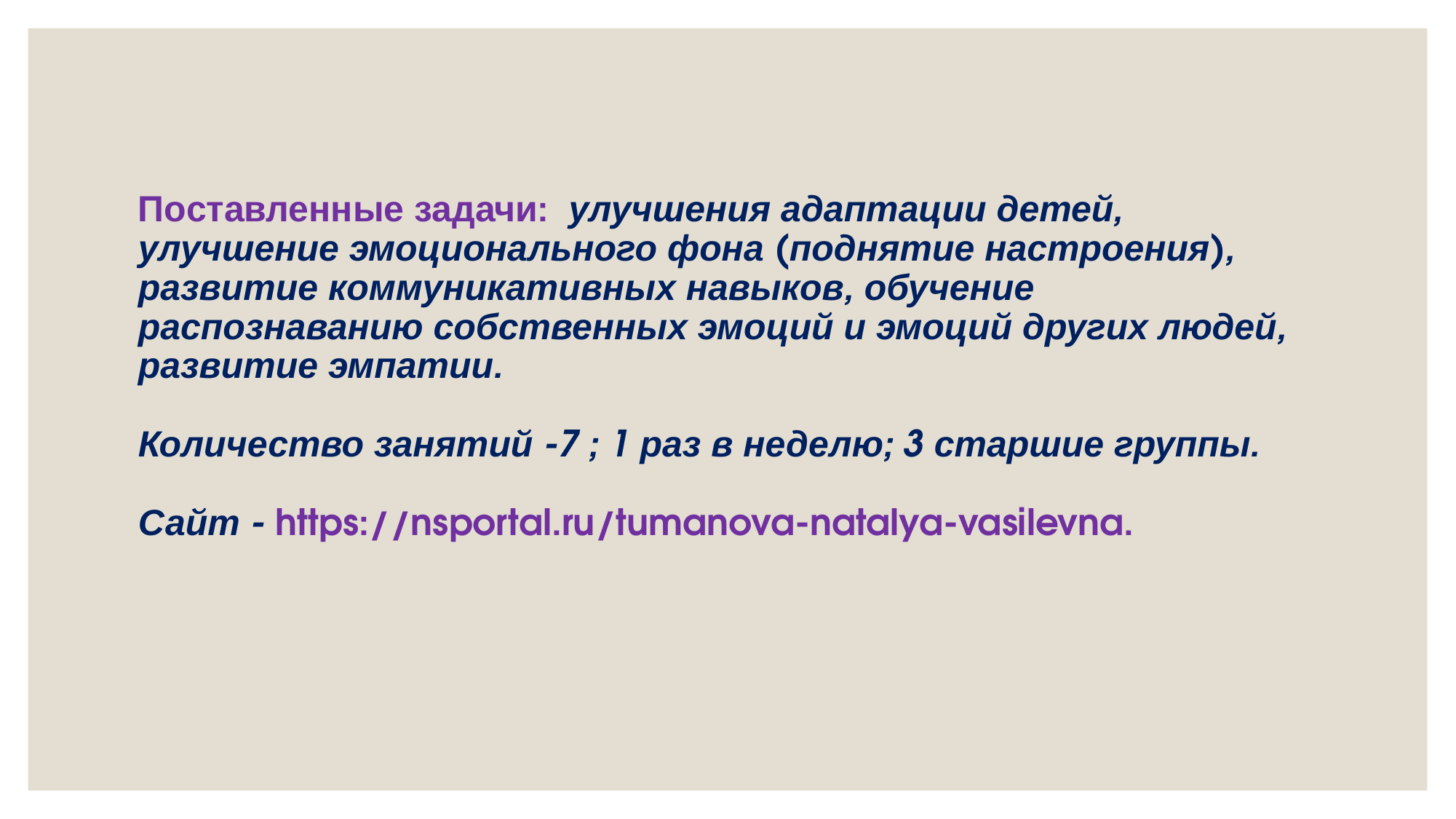

# Поставленные задачи:  улучшения адаптации детей, улучшение эмоционального фона (поднятие настроения),  развитие коммуникативных навыков, обучение  распознаванию собственных эмоций и эмоций других людей, развитие эмпатии. Количество занятий -7 ; 1 раз в неделю; 3 старшие группы. Сайт - https://nsportal.ru/tumanova-natalya-vasilevna.